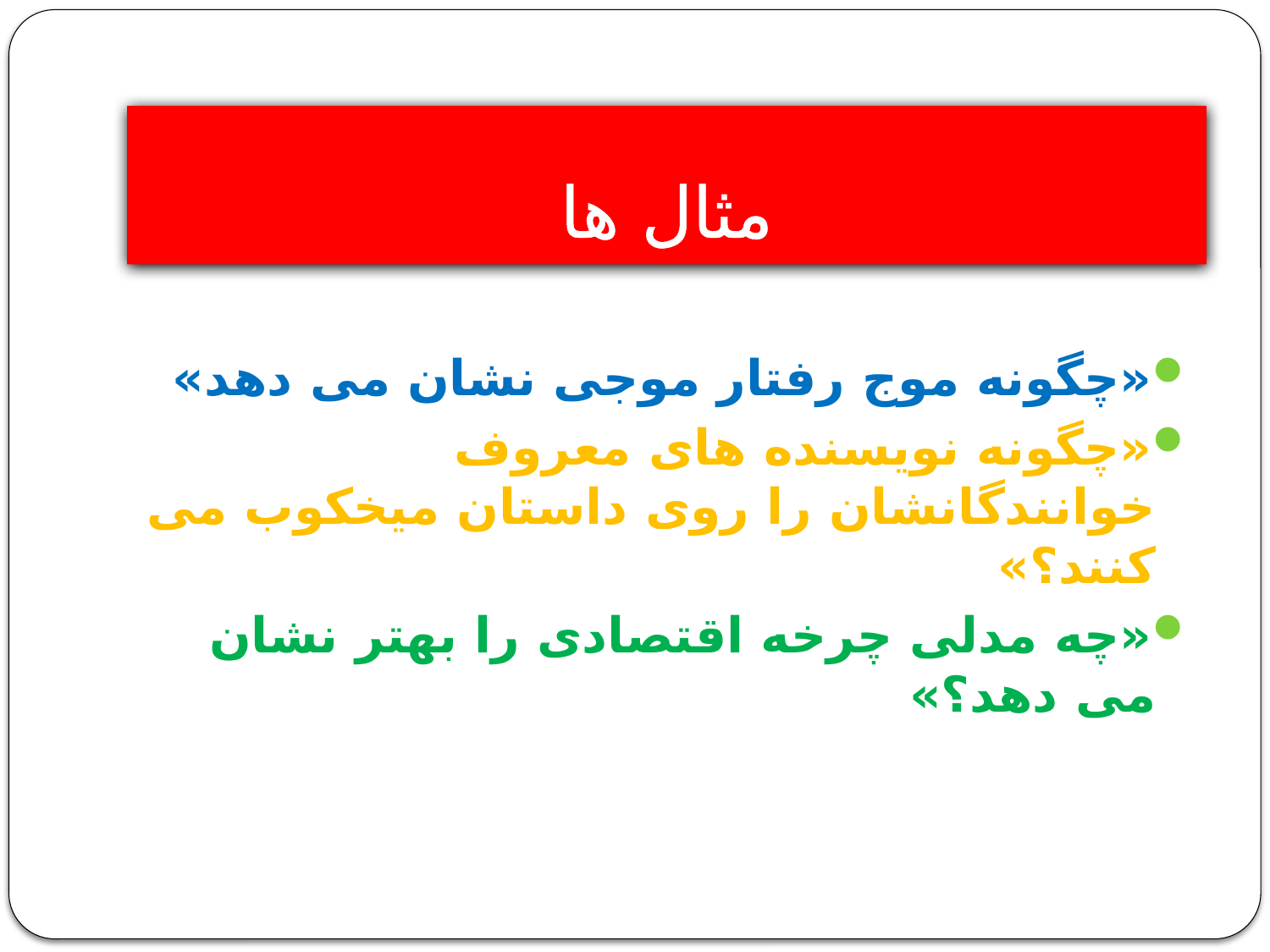

# مثال ها

«چگونه موج رفتار موجی نشان می دهد»
«چگونه نویسنده های معروف خوانندگانشان را روی داستان میخکوب می کنند؟»
«چه مدلی چرخه اقتصادی را بهتر نشان می دهد؟»